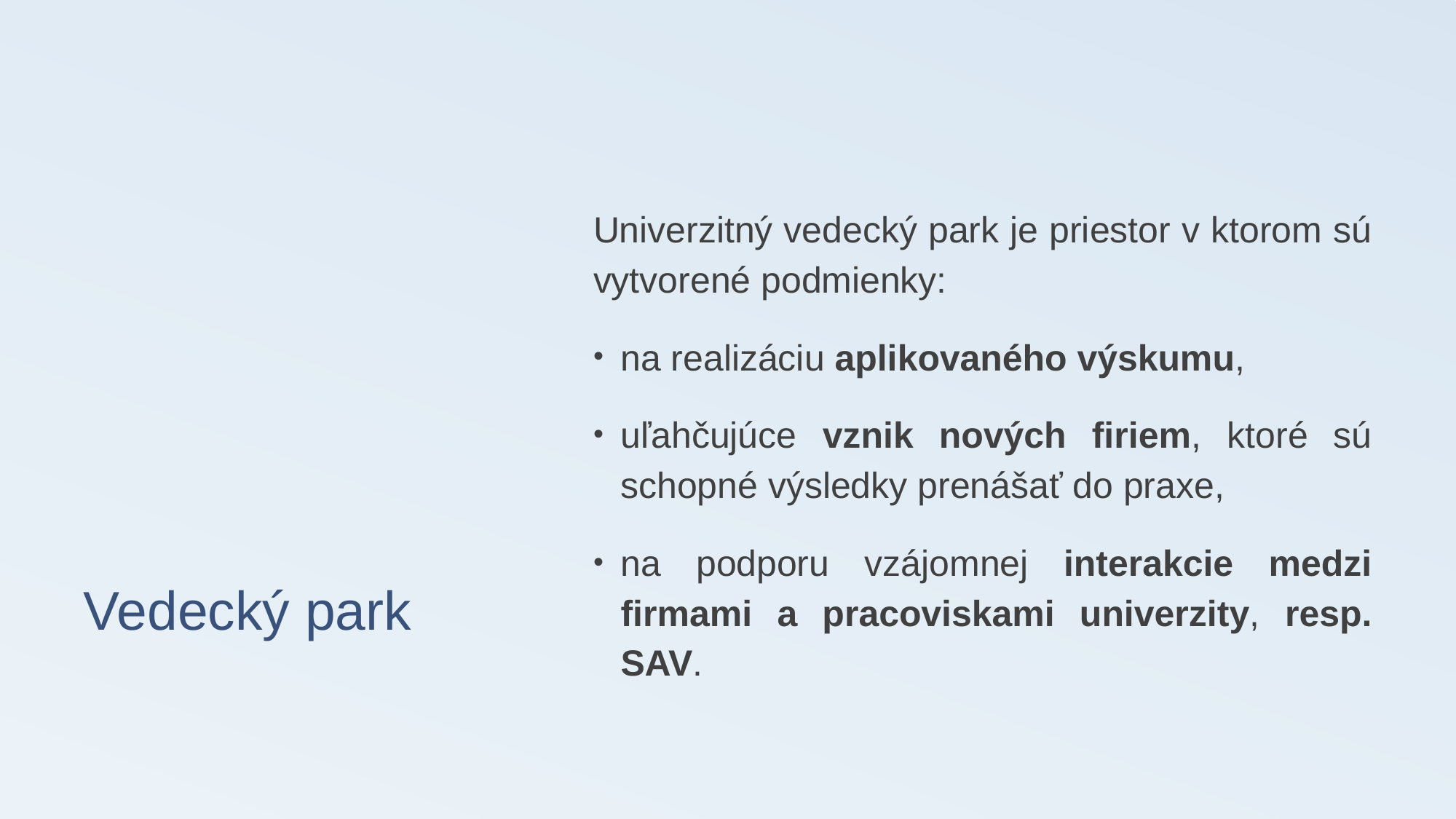

# Vedecký park
Univerzitný vedecký park je priestor v ktorom sú vytvorené podmienky:
na realizáciu aplikovaného výskumu,
uľahčujúce vznik nových firiem, ktoré sú schopné výsledky prenášať do praxe,
na podporu vzájomnej interakcie medzi firmami a pracoviskami univerzity, resp. SAV.